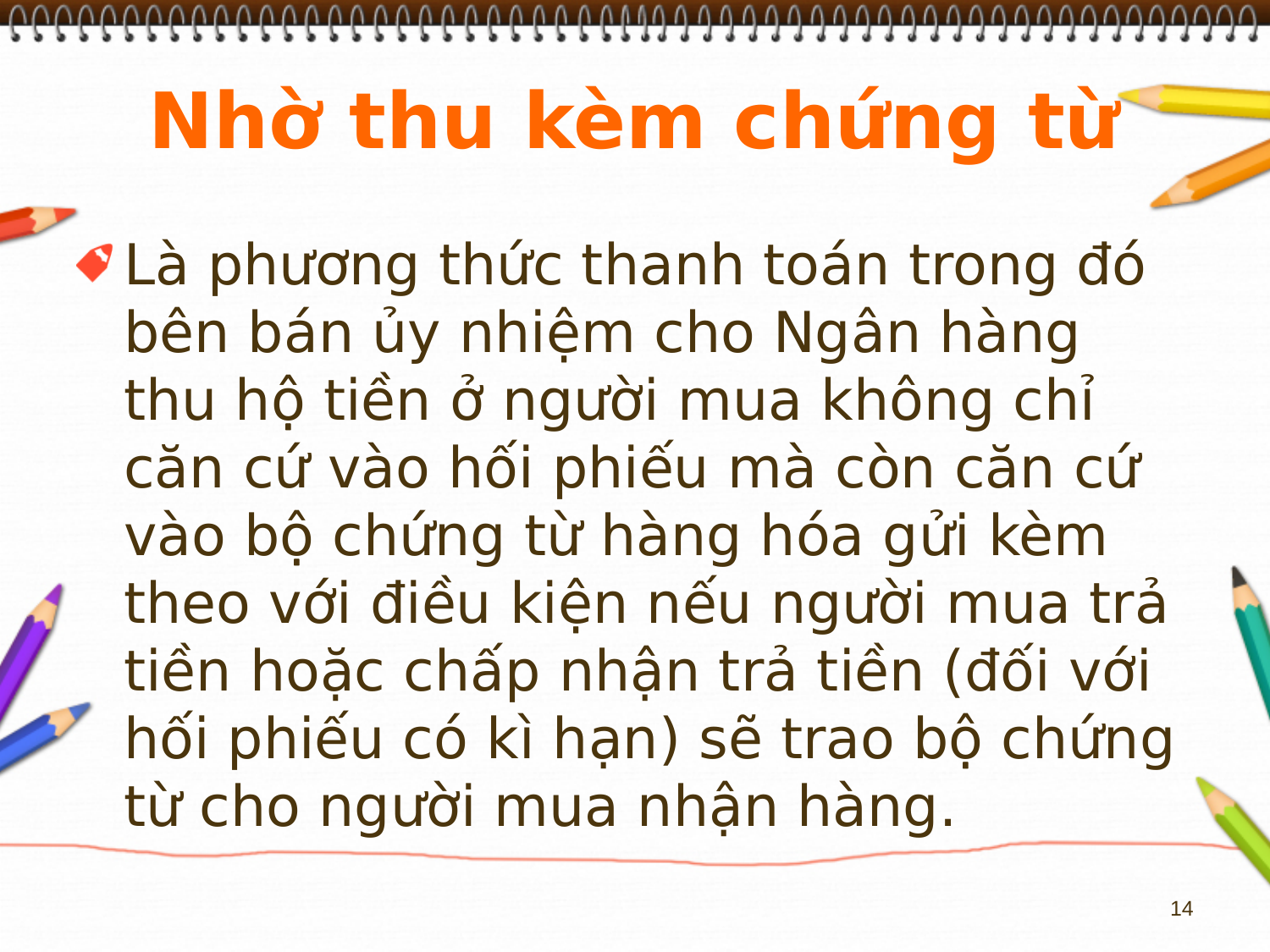

# Nhờ thu kèm chứng từ
Là phương thức thanh toán trong đó bên bán ủy nhiệm cho Ngân hàng thu hộ tiền ở người mua không chỉ căn cứ vào hối phiếu mà còn căn cứ vào bộ chứng từ hàng hóa gửi kèm theo với điều kiện nếu người mua trả tiền hoặc chấp nhận trả tiền (đối với hối phiếu có kì hạn) sẽ trao bộ chứng từ cho người mua nhận hàng.

14